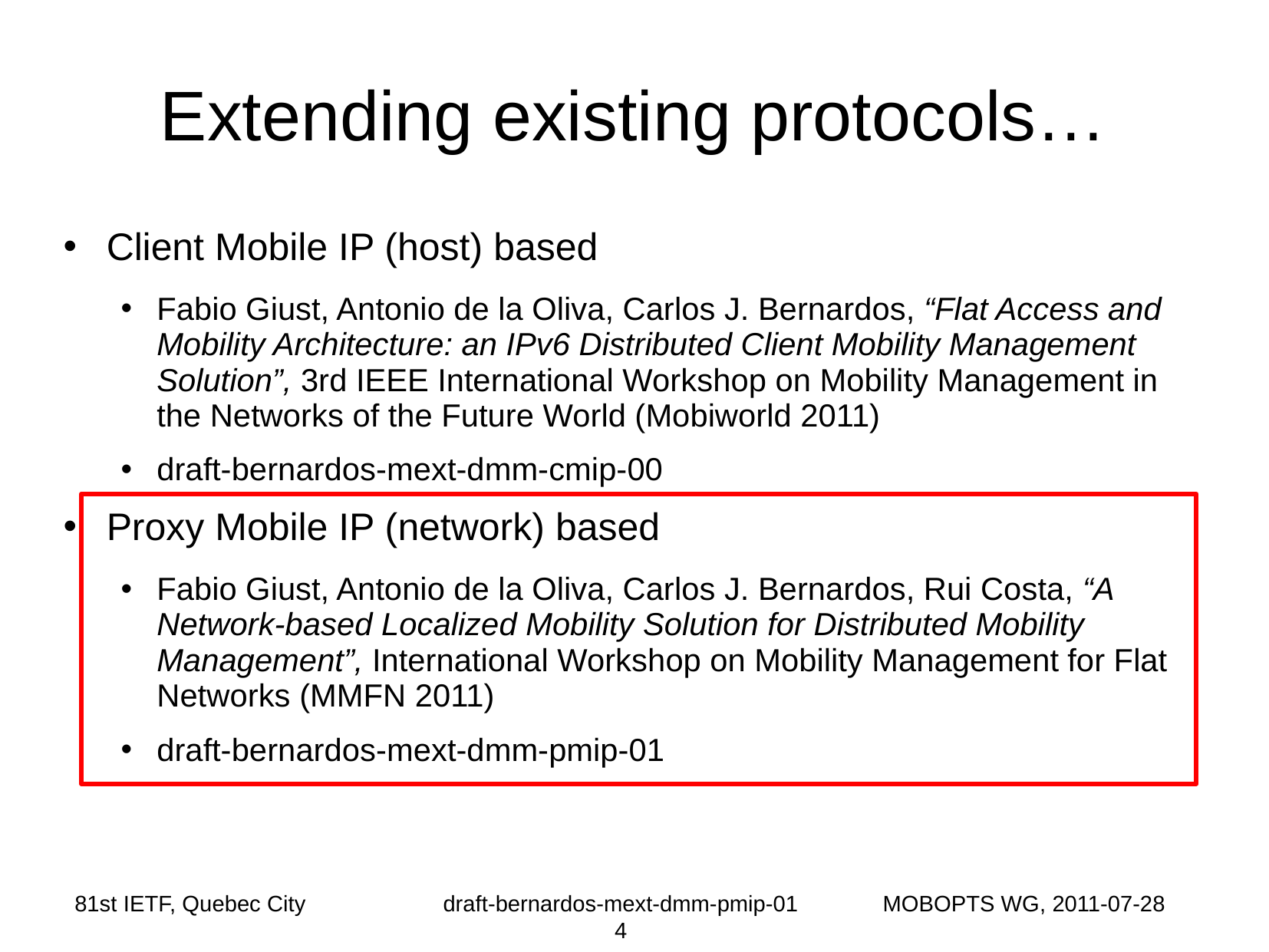

# Extending existing protocols…
Client Mobile IP (host) based
Fabio Giust, Antonio de la Oliva, Carlos J. Bernardos, “Flat Access and Mobility Architecture: an IPv6 Distributed Client Mobility Management Solution”, 3rd IEEE International Workshop on Mobility Management in the Networks of the Future World (Mobiworld 2011)
draft-bernardos-mext-dmm-cmip-00
Proxy Mobile IP (network) based
Fabio Giust, Antonio de la Oliva, Carlos J. Bernardos, Rui Costa, “A Network-based Localized Mobility Solution for Distributed Mobility Management”, International Workshop on Mobility Management for Flat Networks (MMFN 2011)
draft-bernardos-mext-dmm-pmip-01